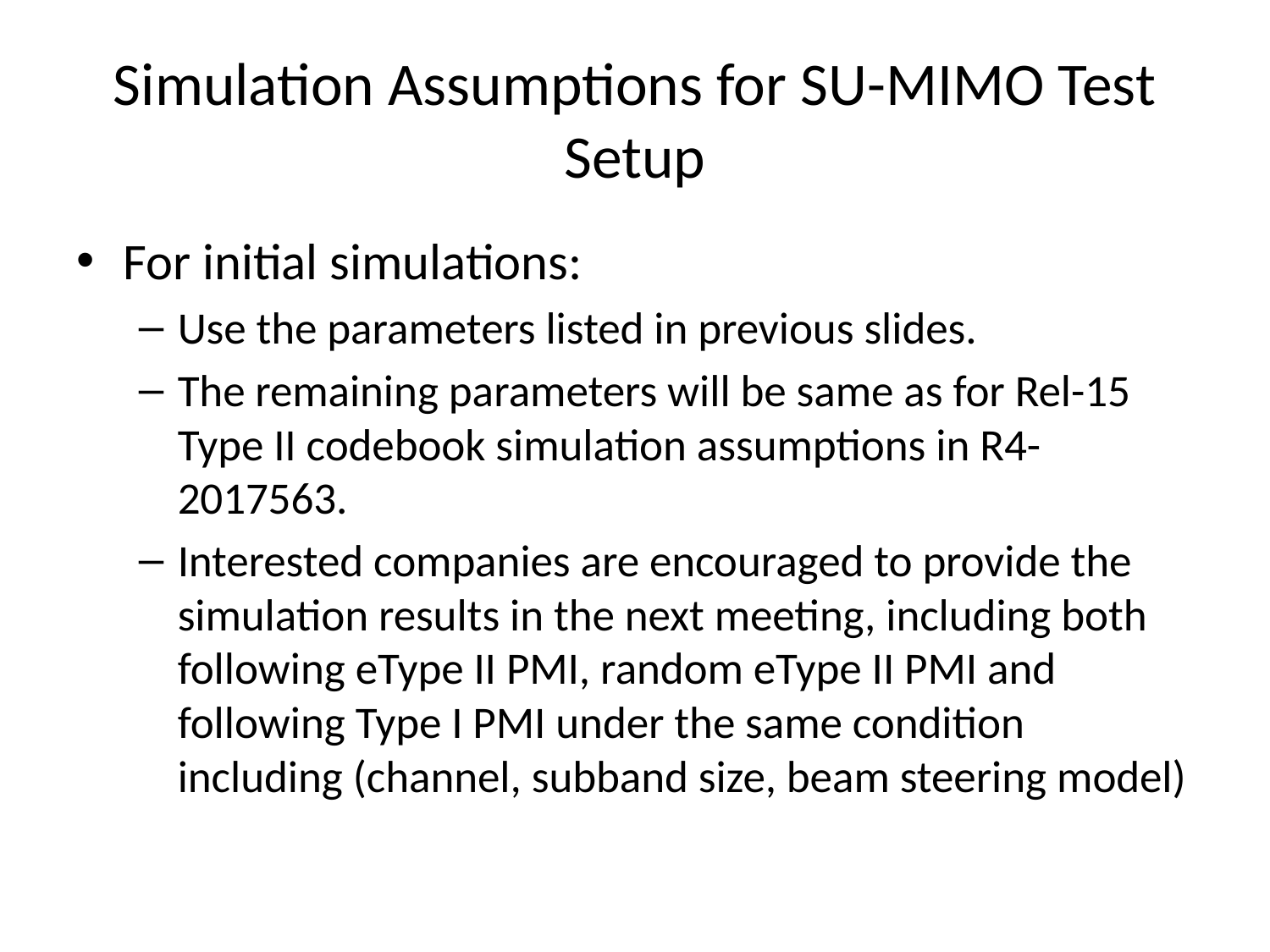

# Simulation Assumptions for SU-MIMO Test Setup
For initial simulations:
Use the parameters listed in previous slides.
The remaining parameters will be same as for Rel-15 Type II codebook simulation assumptions in R4-2017563.
Interested companies are encouraged to provide the simulation results in the next meeting, including both following eType II PMI, random eType II PMI and following Type I PMI under the same condition including (channel, subband size, beam steering model)